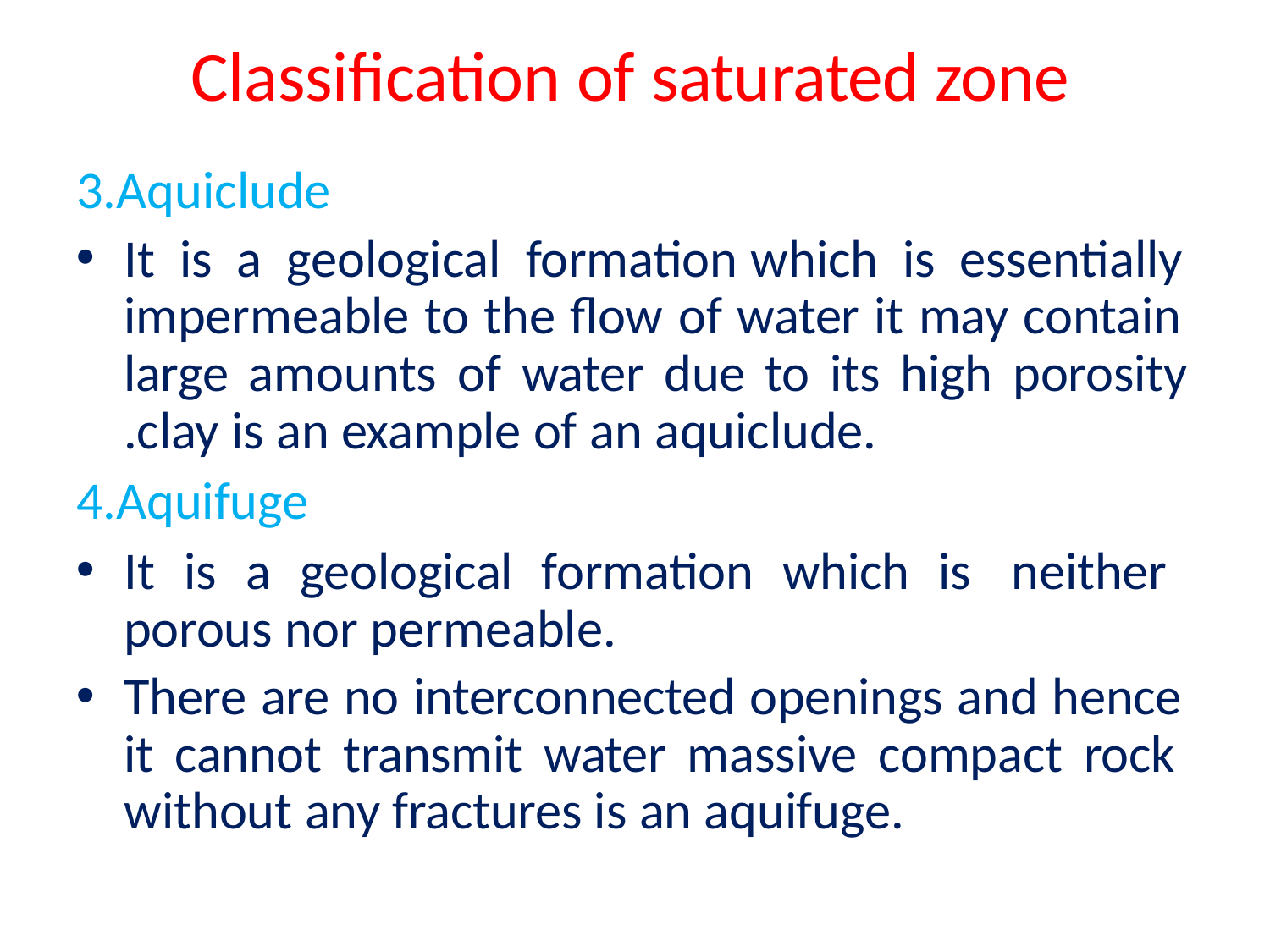

# Classification of saturated zone
3.Aquiclude
It is a geological formation which is essentially  impermeable to the flow of water it may contain  large amounts of water due to its high porosity
.clay is an example of an aquiclude.
4.Aquifuge
It is a geological formation which is neither  porous nor permeable.
There are no interconnected openings and hence  it cannot transmit water massive compact rock  without any fractures is an aquifuge.